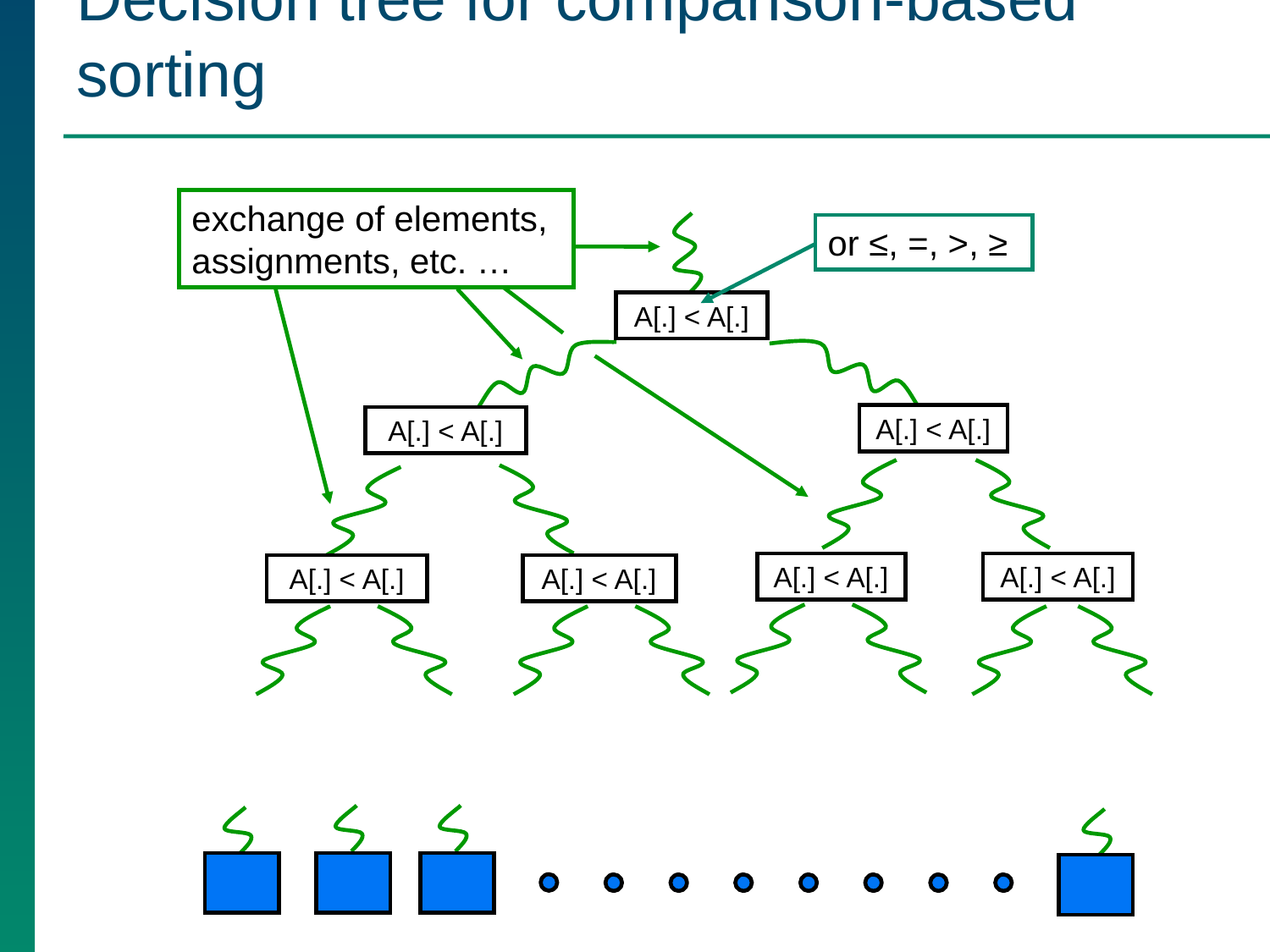

# Decision tree for comparison-based sorting
exchange of elements, assignments, etc. …

or ≤, =, >, ≥

A[.] < A[.]

A[.] < A[.]
A[.] < A[.]

A[.] < A[.]
A[.] < A[.]
A[.] < A[.]
A[.] < A[.]